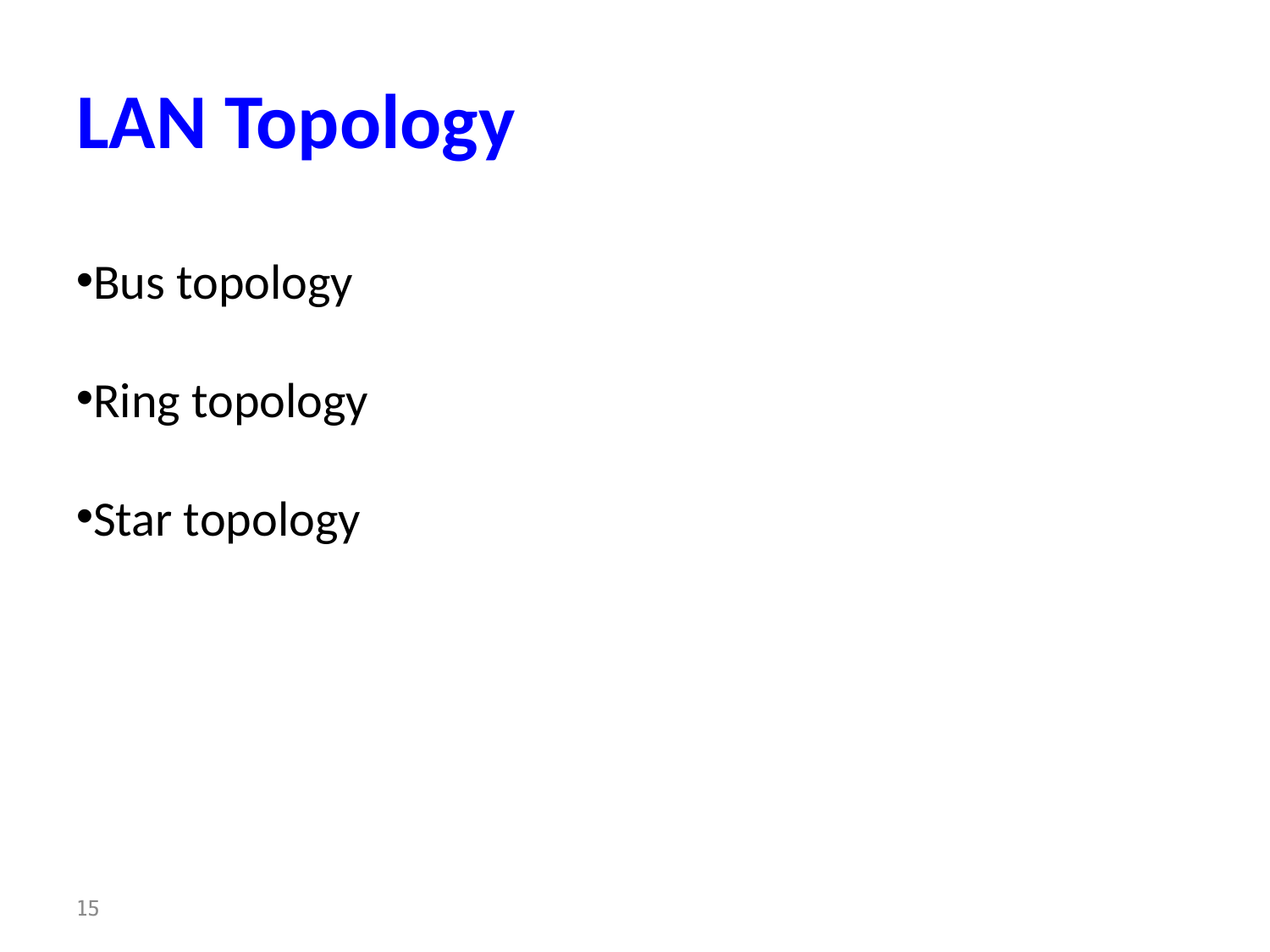

# LAN Topology

Bus topology

Ring topology

Star topology

15